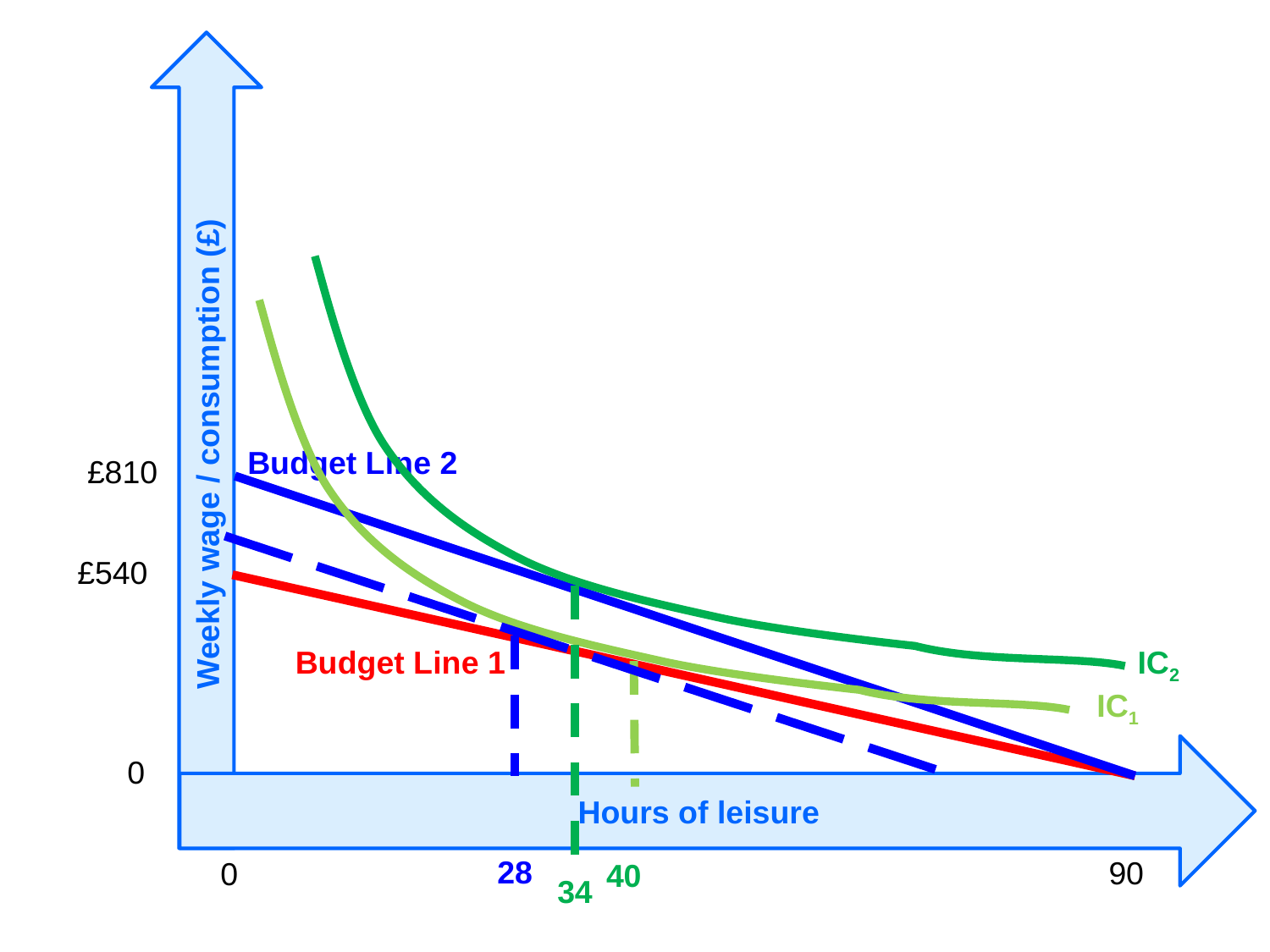

Weekly wage / consumption (£)

Budget Line 2
£810
£540
Budget Line 1
IC2
IC1
Hours of leisure
0
28
90
0
40
34